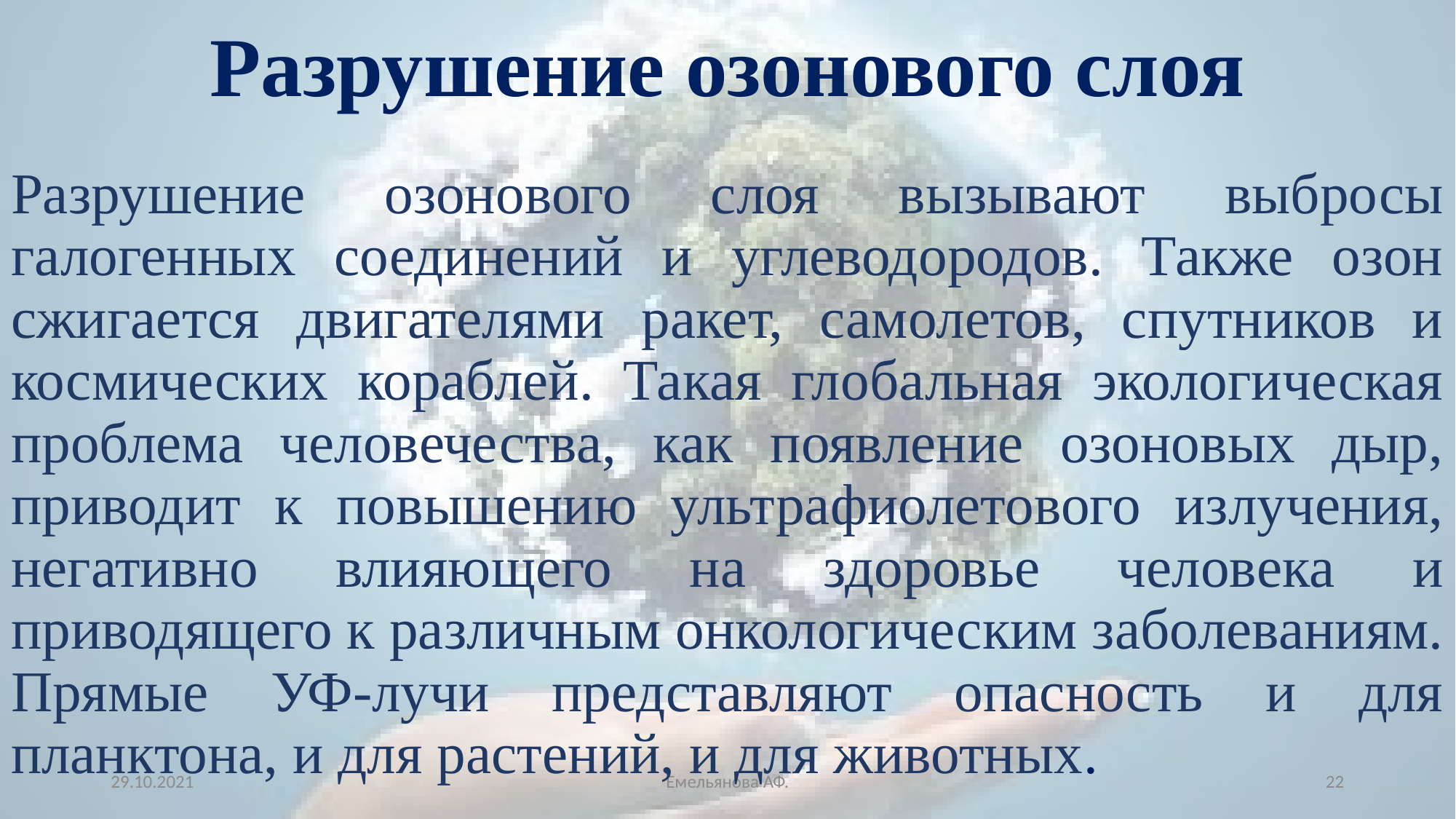

# Разрушение озонового слоя
Разрушение озонового слоя вызывают выбросы галогенных соединений и углеводородов. Также озон сжигается двигателями ракет, самолетов, спутников и космических кораблей. Такая глобальная экологическая проблема человечества, как появление озоновых дыр, приводит к повышению ультрафиолетового излучения, негативно влияющего на здоровье человека и приводящего к различным онкологическим заболеваниям. Прямые УФ-лучи представляют опасность и для планктона, и для растений, и для животных.
29.10.2021
Емельянова АФ.
22